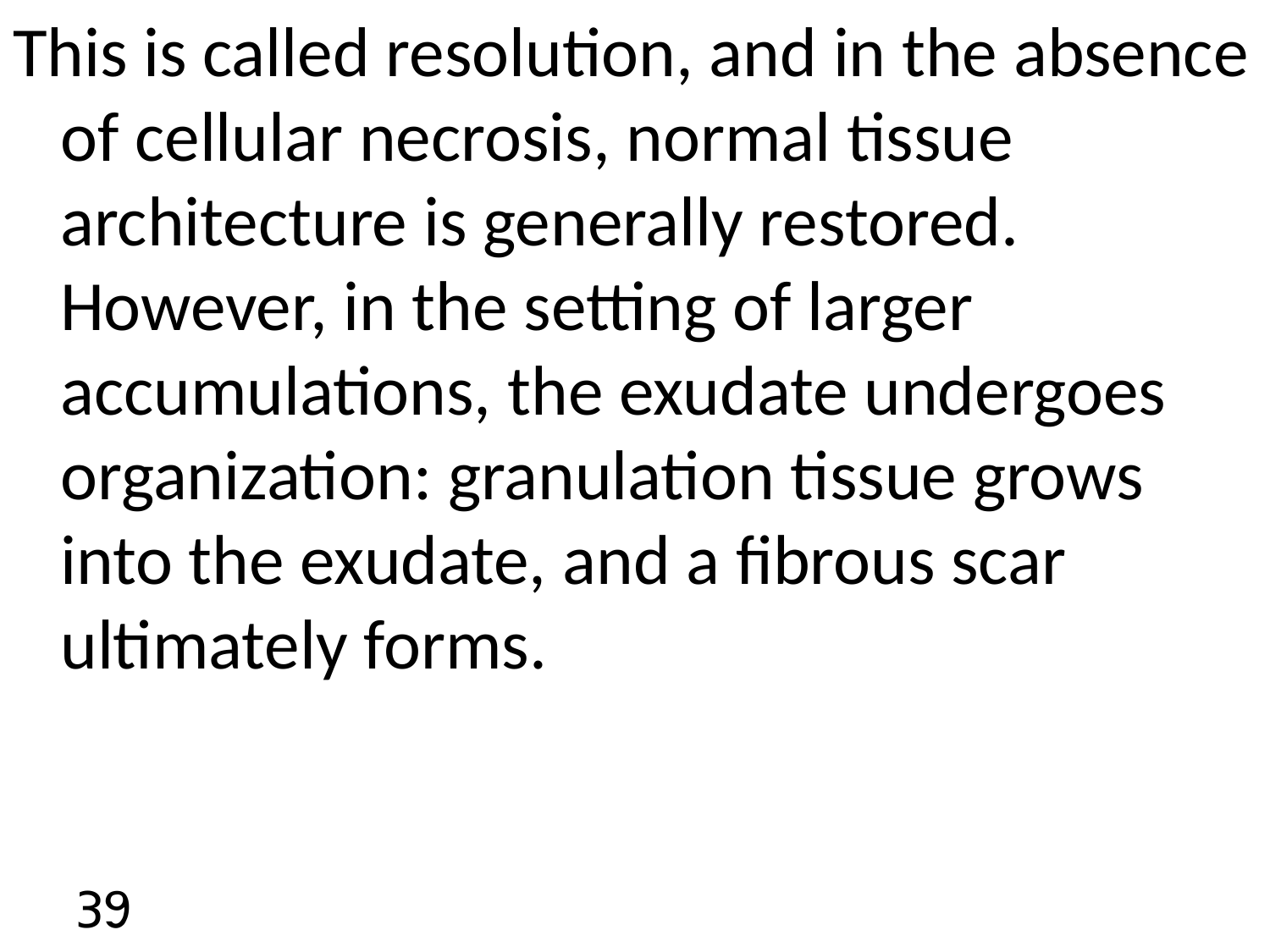

This is called resolution, and in the absence of cellular necrosis, normal tissue architecture is generally restored. However, in the setting of larger accumulations, the exudate undergoes organization: granulation tissue grows into the exudate, and a fibrous scar ultimately forms.
39